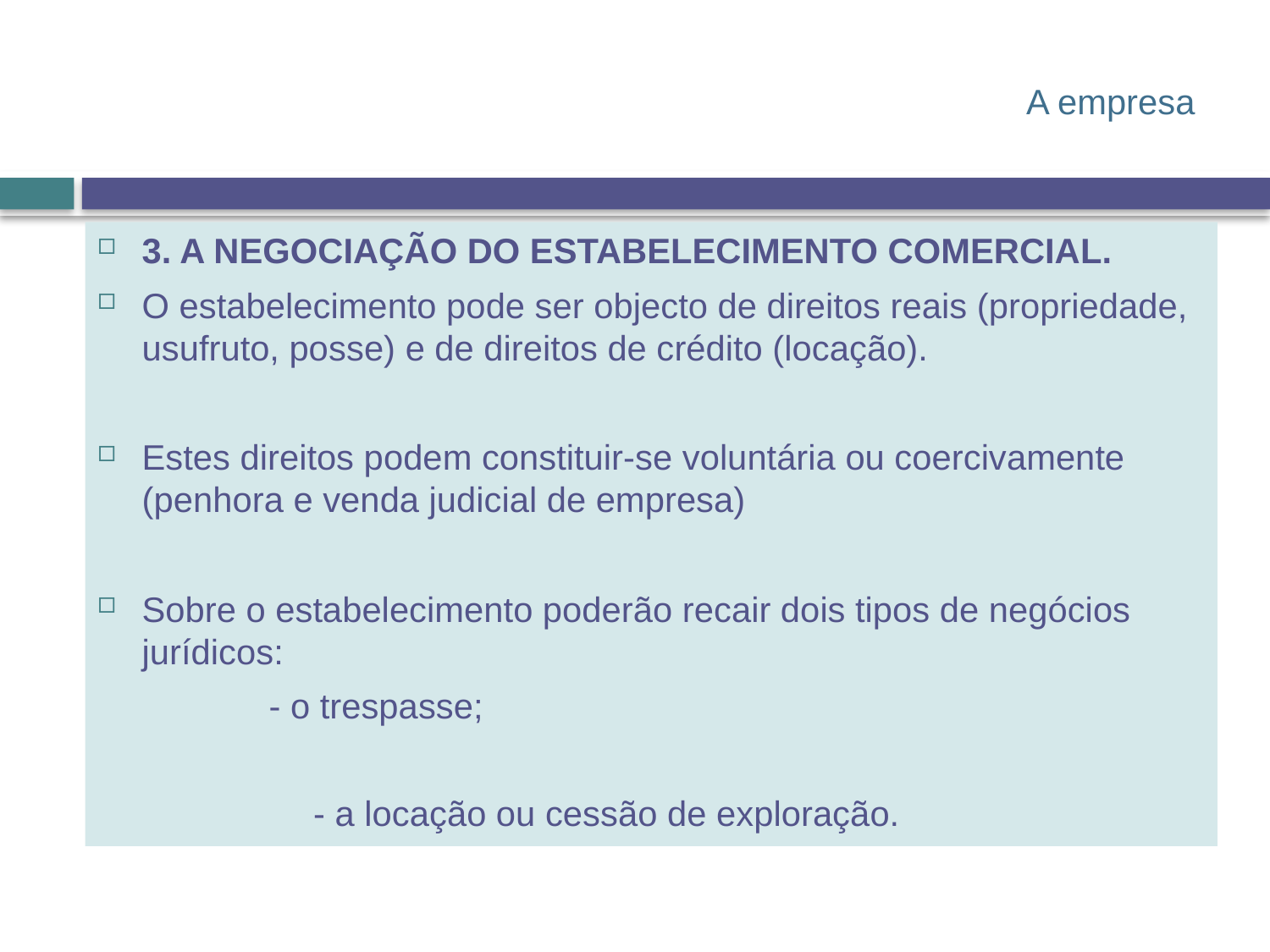

# A empresa
3. A NEGOCIAÇÃO DO ESTABELECIMENTO COMERCIAL.
O estabelecimento pode ser objecto de direitos reais (propriedade, usufruto, posse) e de direitos de crédito (locação).

Estes direitos podem constituir-se voluntária ou coercivamente (penhora e venda judicial de empresa)

Sobre o estabelecimento poderão recair dois tipos de negócios jurídicos:
		- o trespasse;

		- a locação ou cessão de exploração.